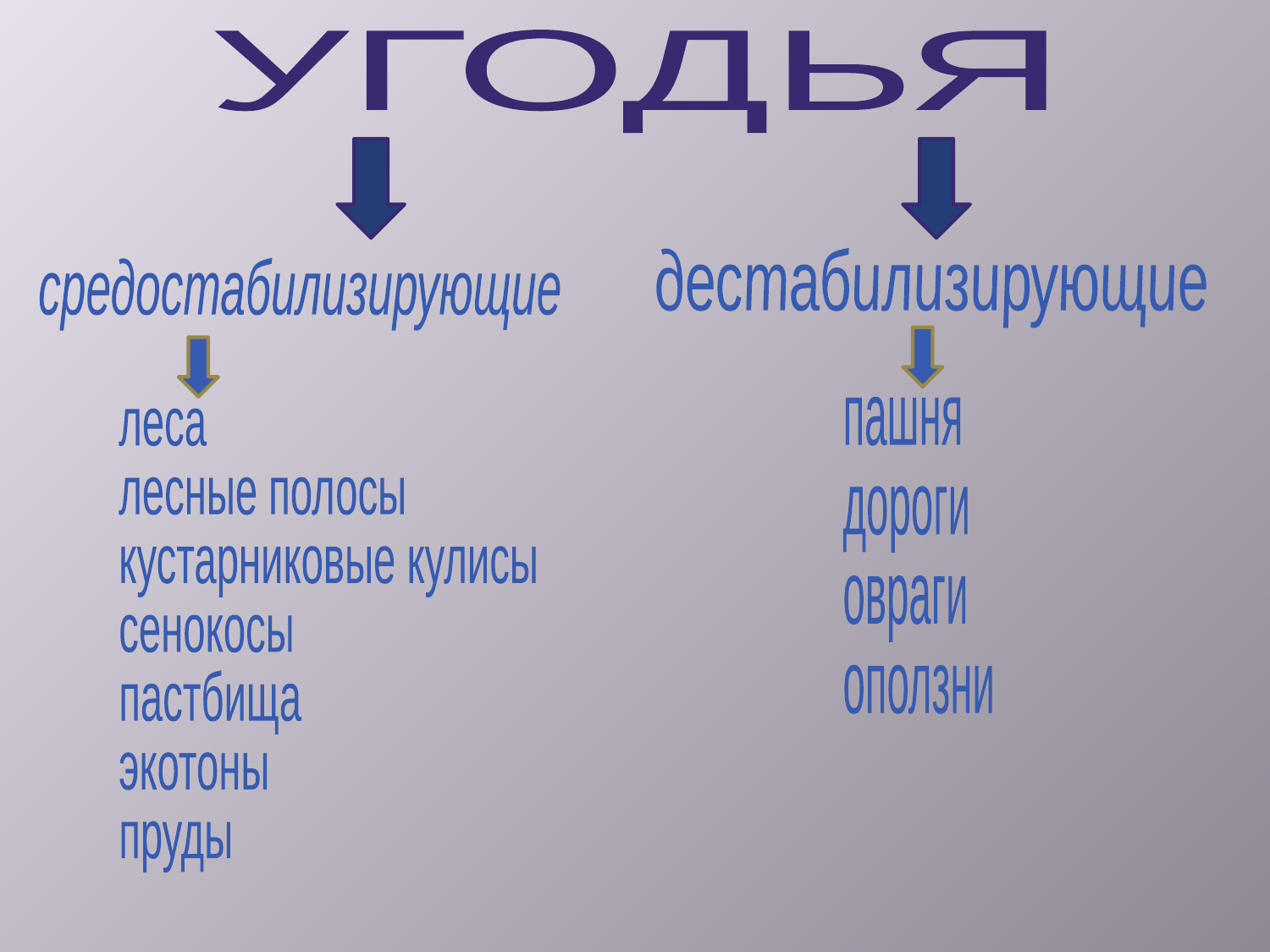

УГОДЬЯ
дестабилизирующие
средостабилизирующие
пашня
дороги
овраги
оползни
леса
лесные полосы
кустарниковые кулисы
сенокосы
пастбища
экотоны
пруды